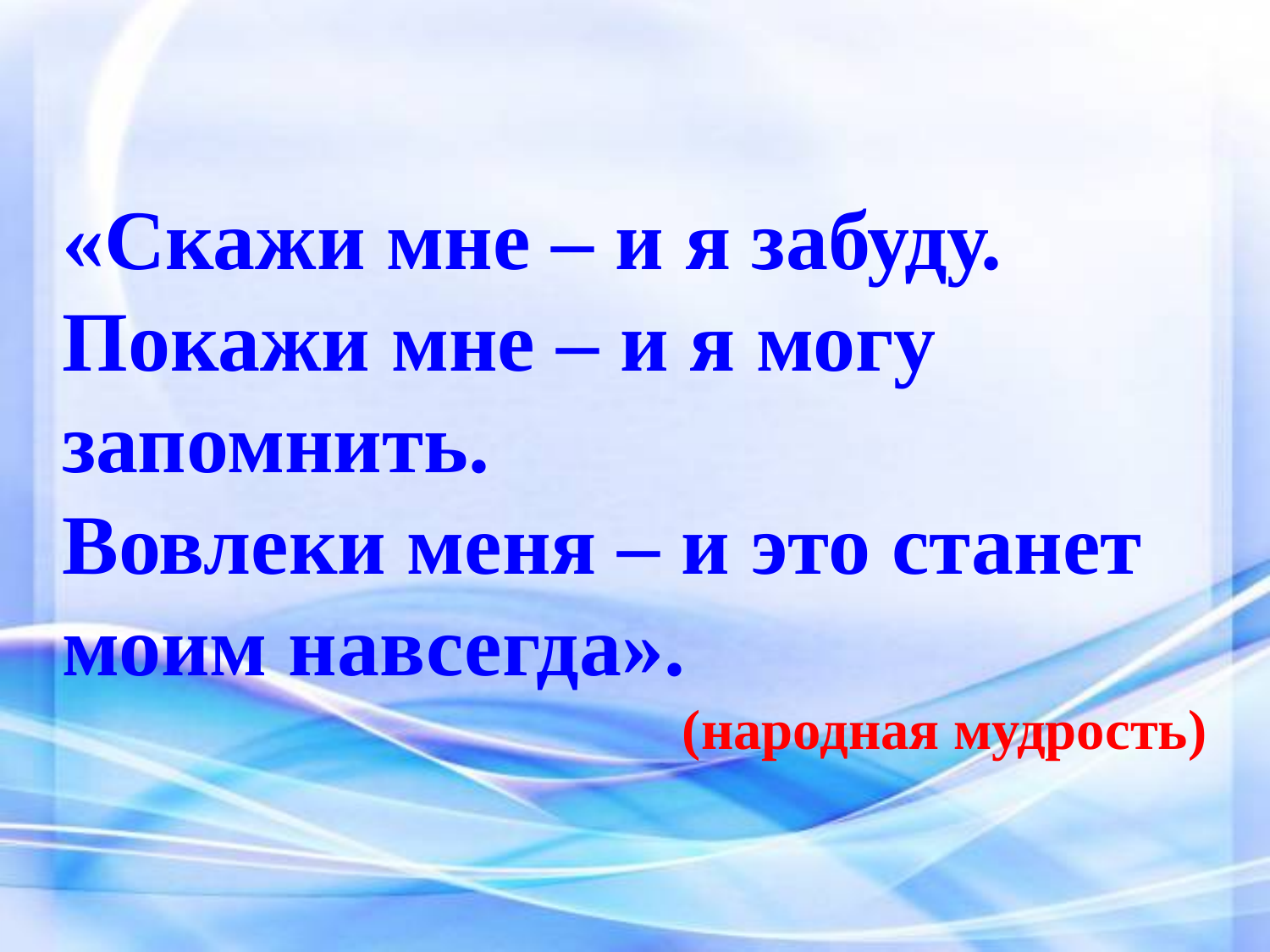

«Скажи мне – и я забуду.
Покажи мне – и я могу запомнить.
Вовлеки меня – и это станет моим навсегда».
(народная мудрость)